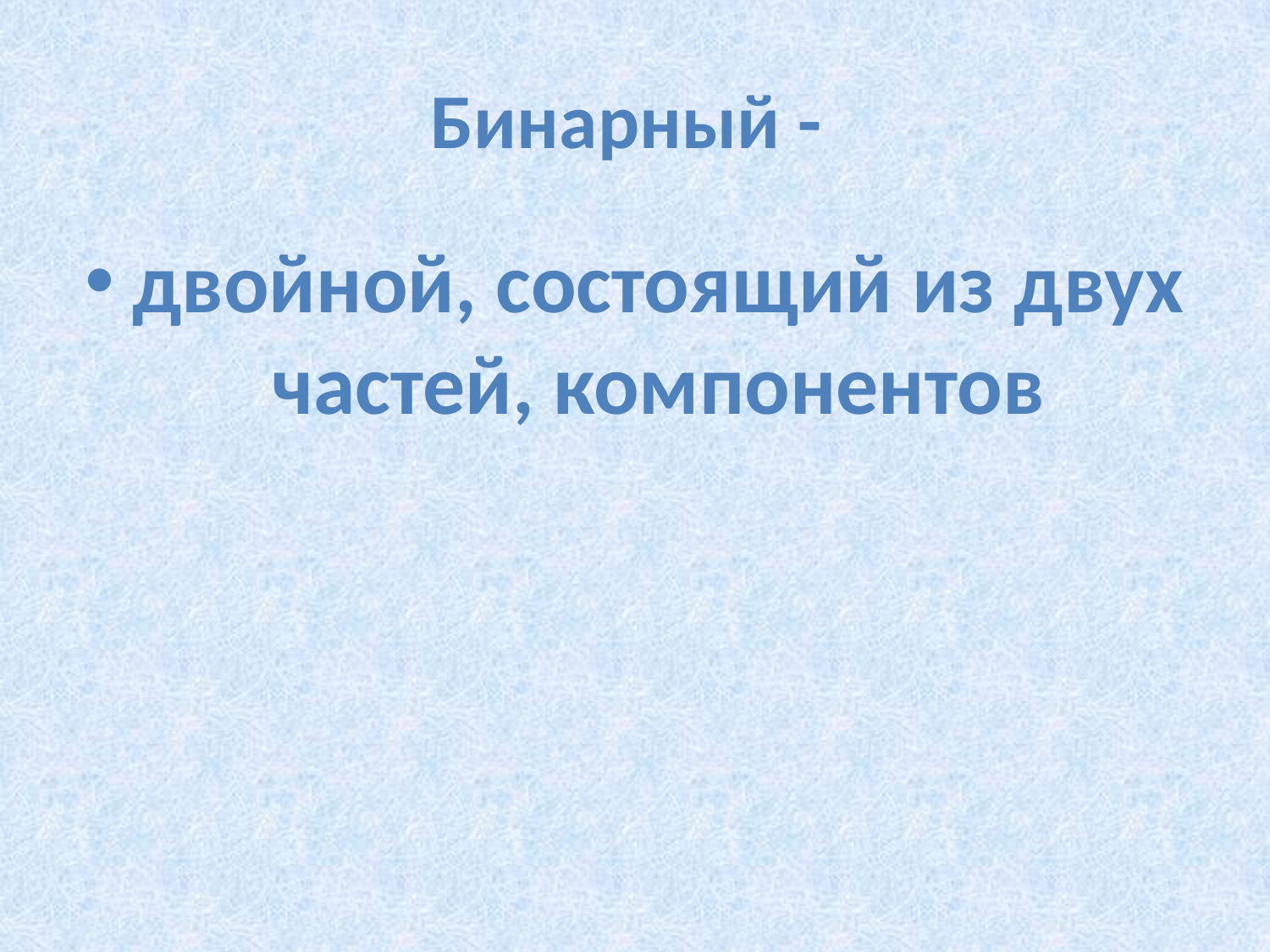

# Бинарный -
двойной, состоящий из двух частей, компонентов